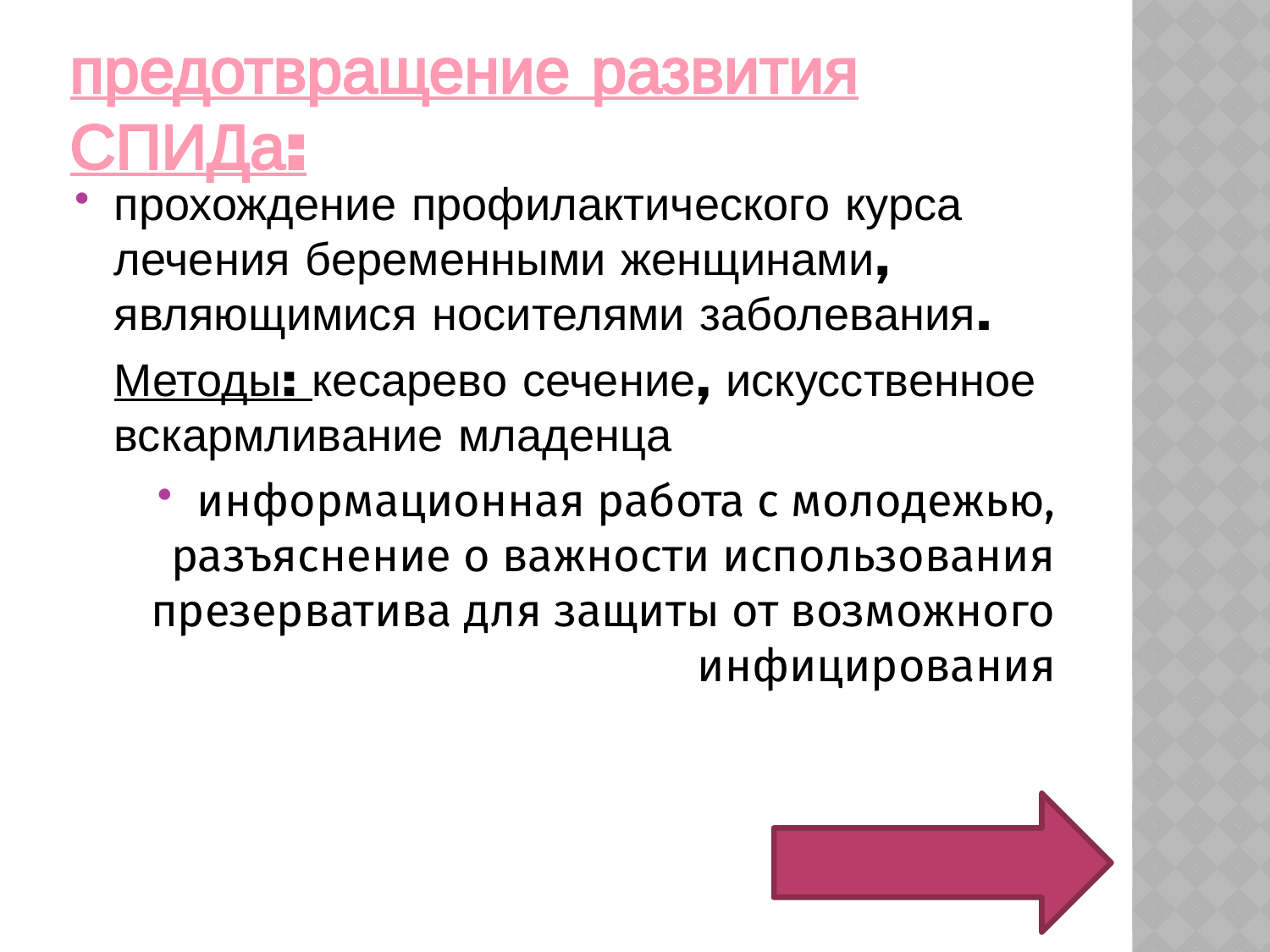

# предотвращение развития СПИДа:
прохождение профилактического курса лечения беременными женщинами, являющимися носителями заболевания.
	Методы: кесарево сечение, искусственное вскармливание младенца
информационная работа с молодежью, разъяснение о важности использования презерватива для защиты от возможного инфицирования